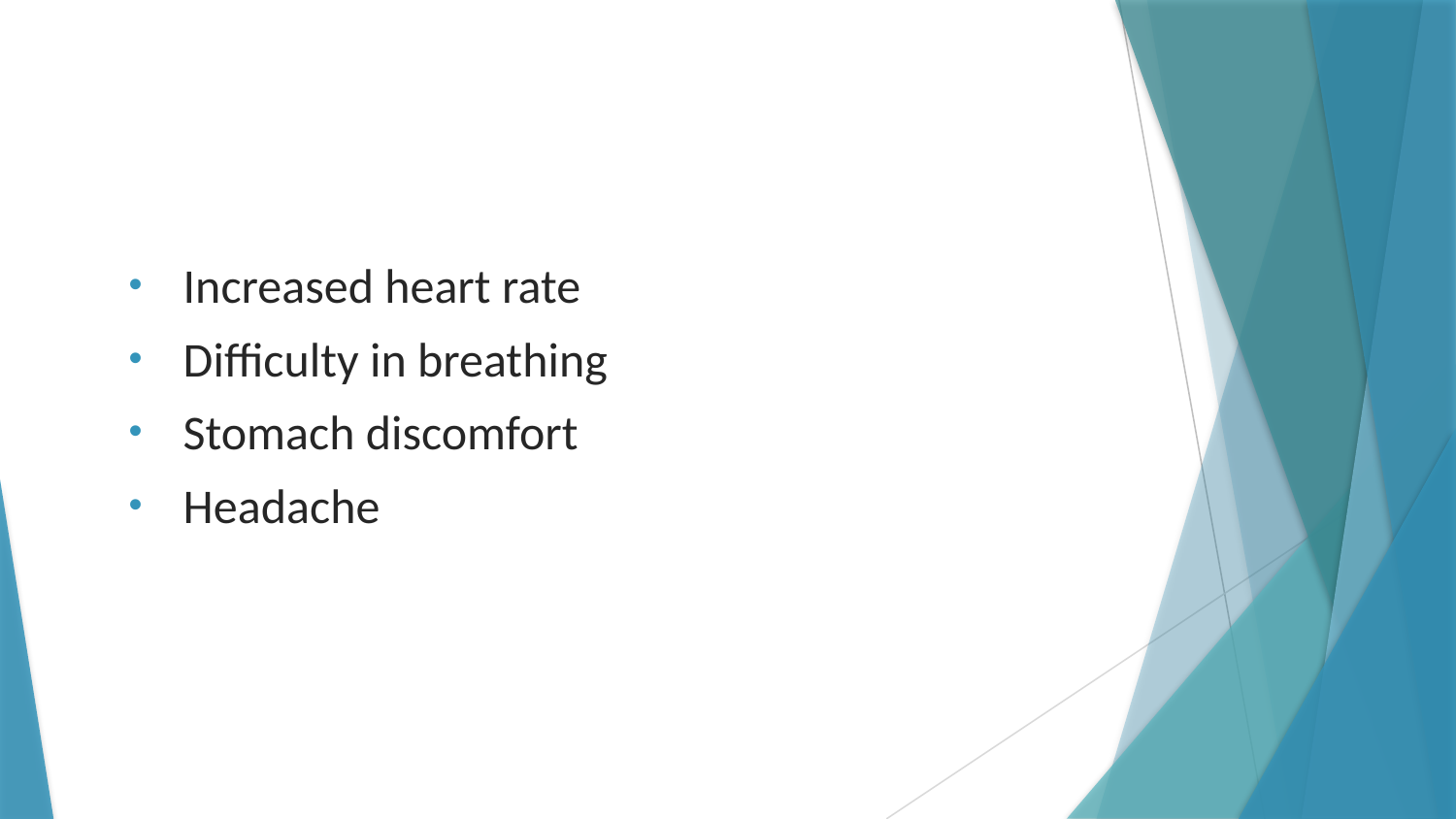

Increased heart rate
Difficulty in breathing
Stomach discomfort
Headache